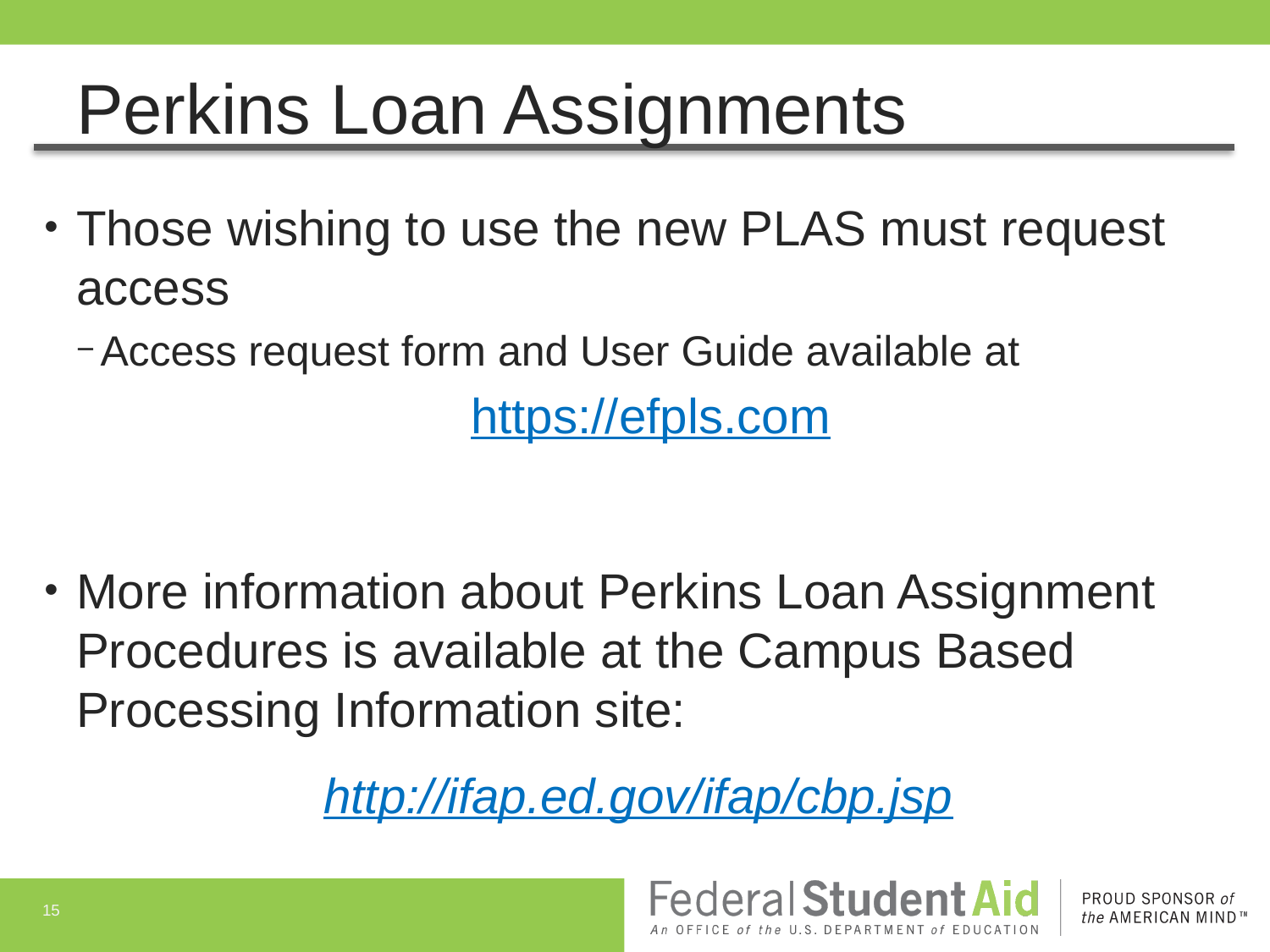

# Perkins Loan Assignments
Those wishing to use the new PLAS must request access
Access request form and User Guide available at
https://efpls.com

More information about Perkins Loan Assignment Procedures is available at the Campus Based Processing Information site:

http://ifap.ed.gov/ifap/cbp.jsp
15